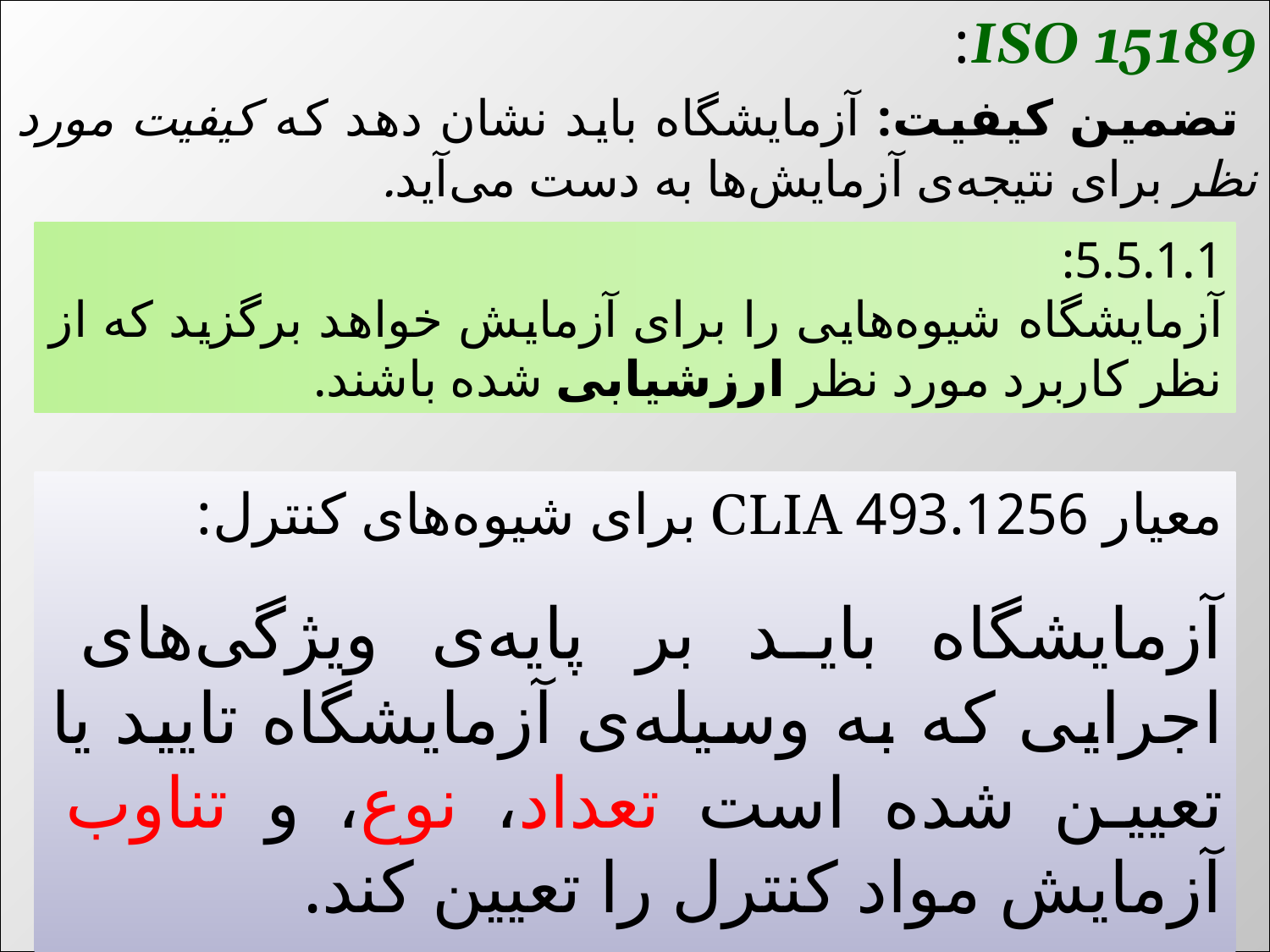

ISO 15189:
 تضمین کیفیت: آزمایشگاه باید نشان دهد که کیفیت مورد نظر برای نتیجه‌ی آزمایش‌ها به دست می‌آید.

5.5.1.1:
آزمایشگاه شیوه‌هایی را برای آزمایش خواهد برگزید که از نظر کاربرد مورد نظر ارزشیابی شده باشند.
معیار 493.1256 CLIA برای شیوه‌های کنترل:
آزمایشگاه باید بر پایه‌ی ویژگی‌های اجرایی که به وسیله‌ی آزمایشگاه تایید یا تعیین شده است تعداد، نوع، و تناوب آزمایش مواد کنترل را تعیین کند.

5.5.1.2:
آزمایشگاه شیوه‌هایی را برای پایش کیفیت طراحی خواهد کرد که به دست آمدن کیفیت مورد نظر برای نتیجه‌ها را تایید می‌کند.